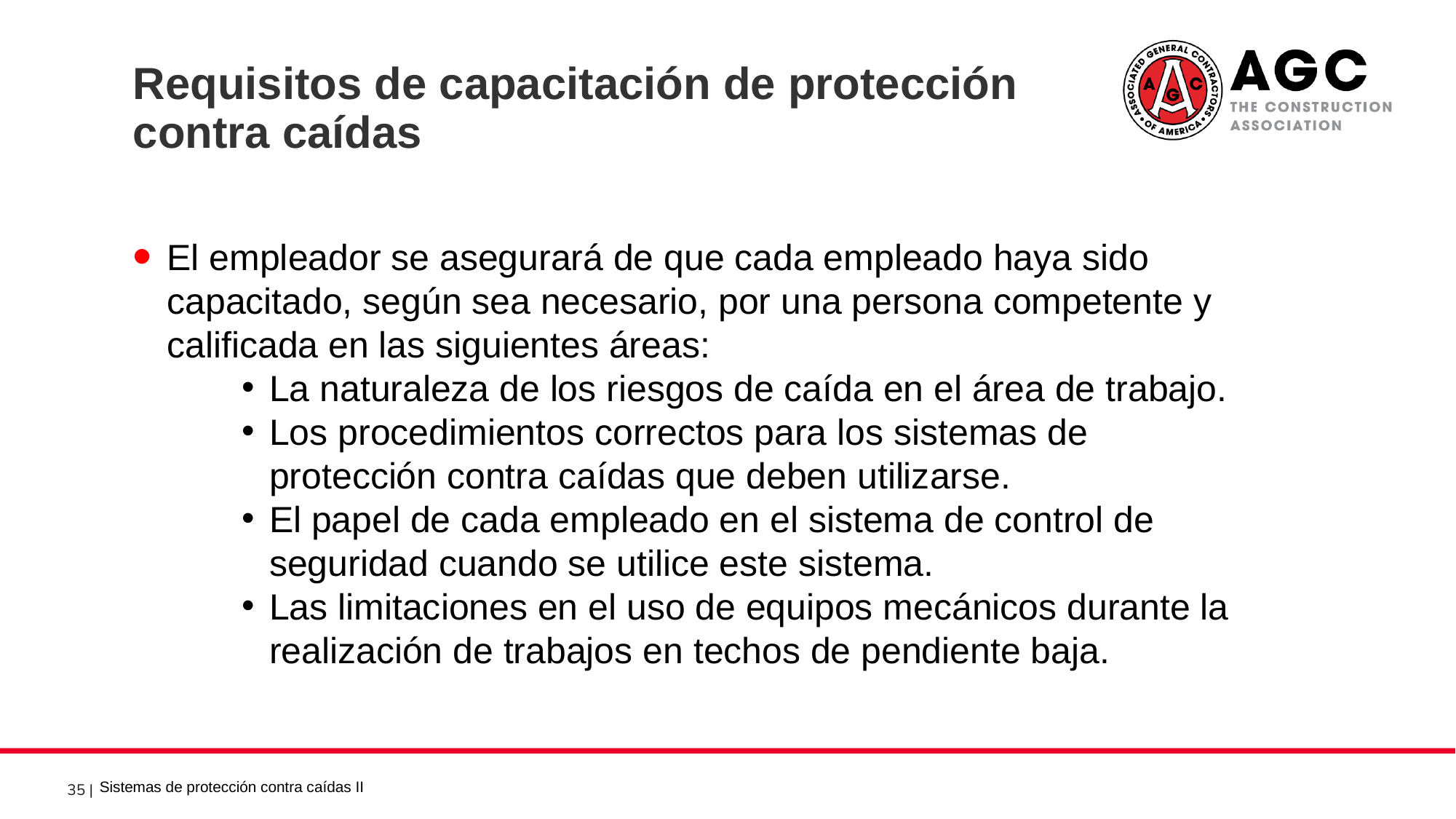

Requisitos de capacitación de protección contra caídas 2
El empleador se asegurará de que cada empleado haya sido capacitado, según sea necesario, por una persona competente y calificada en las siguientes áreas:
La naturaleza de los riesgos de caída en el área de trabajo.
Los procedimientos correctos para los sistemas de protección contra caídas que deben utilizarse.
El papel de cada empleado en el sistema de control de seguridad cuando se utilice este sistema.
Las limitaciones en el uso de equipos mecánicos durante la realización de trabajos en techos de pendiente baja.
Sistemas de protección contra caídas II